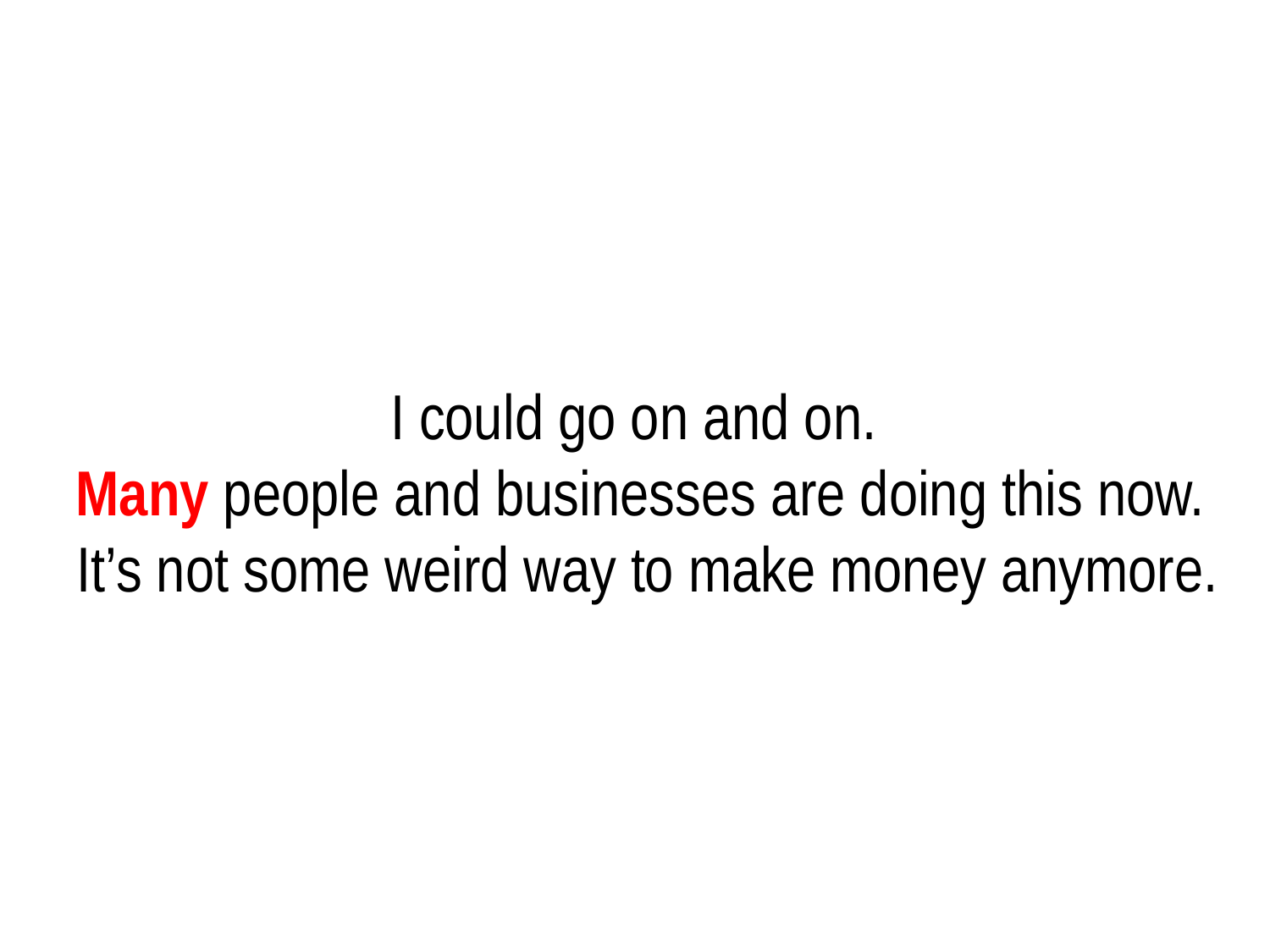

I could go on and on.
Many people and businesses are doing this now.
It’s not some weird way to make money anymore.